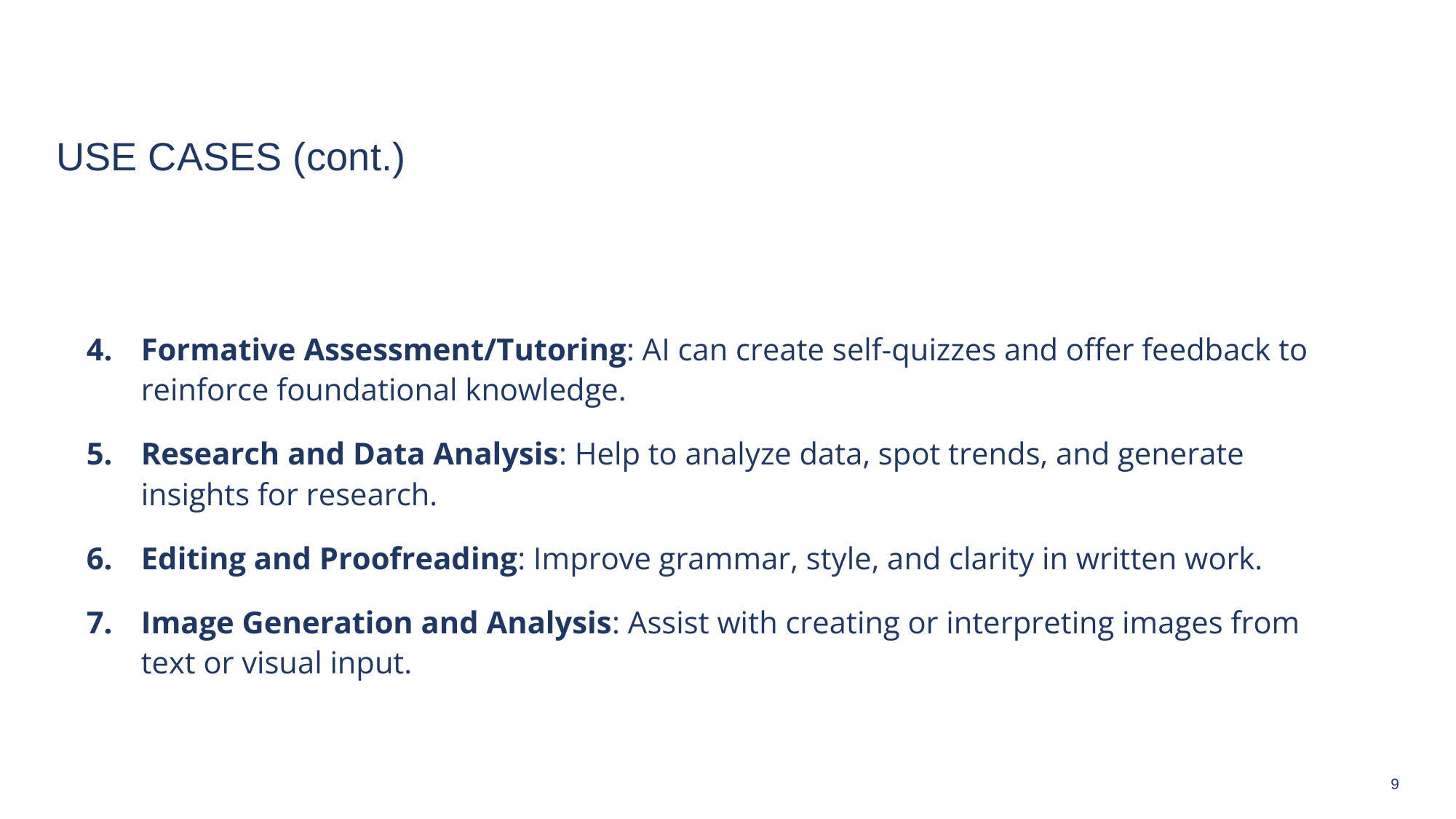

# Use Cases (cont.)

Formative Assessment/Tutoring: AI can create self-quizzes and offer feedback to reinforce foundational knowledge.
Research and Data Analysis: Help to analyze data, spot trends, and generate insights for research.
Editing and Proofreading: Improve grammar, style, and clarity in written work.
Image Generation and Analysis: Assist with creating or interpreting images from text or visual input.
9